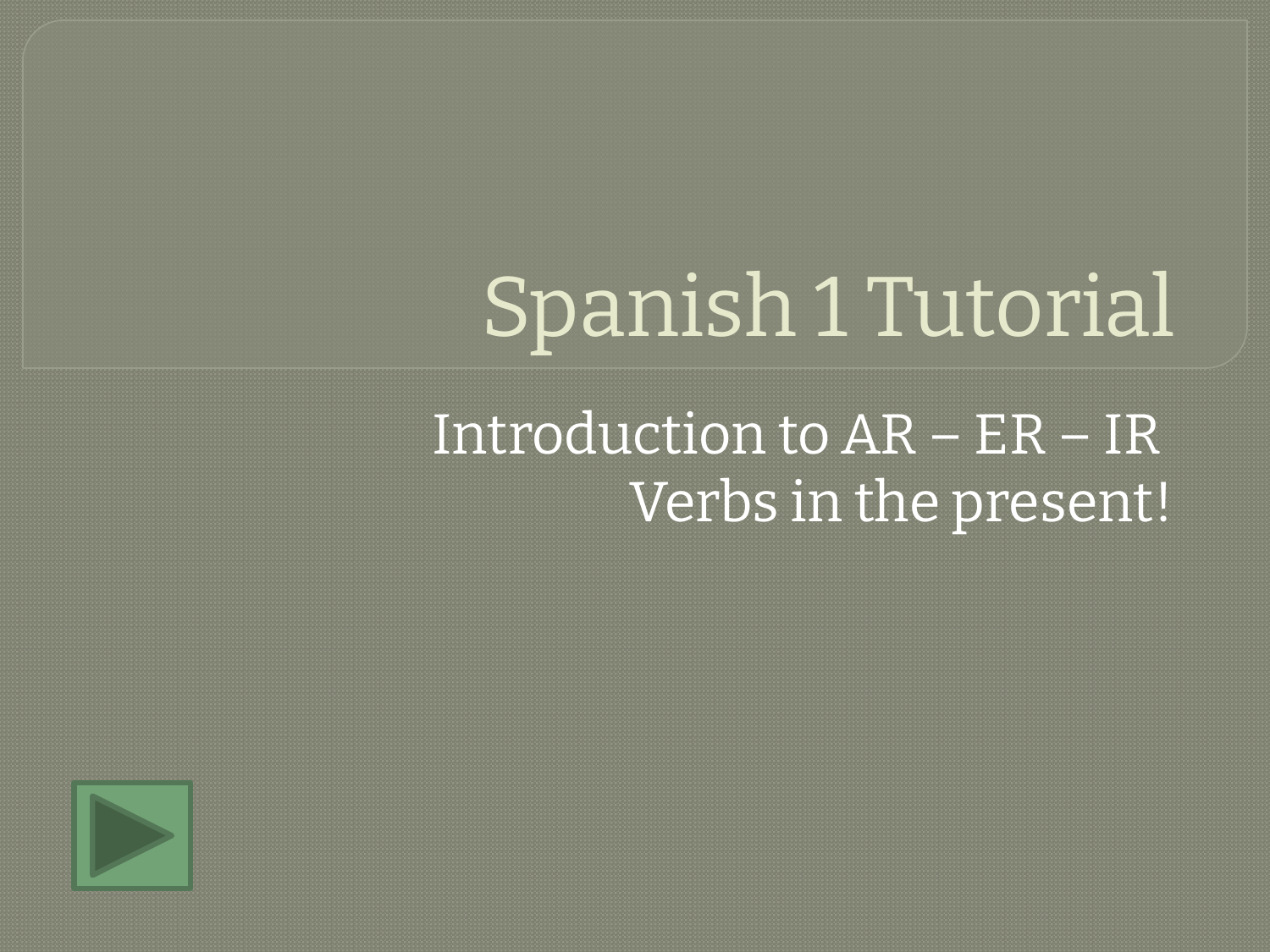

# Spanish 1 Tutorial
Introduction to AR – ER – IR
Verbs in the present!